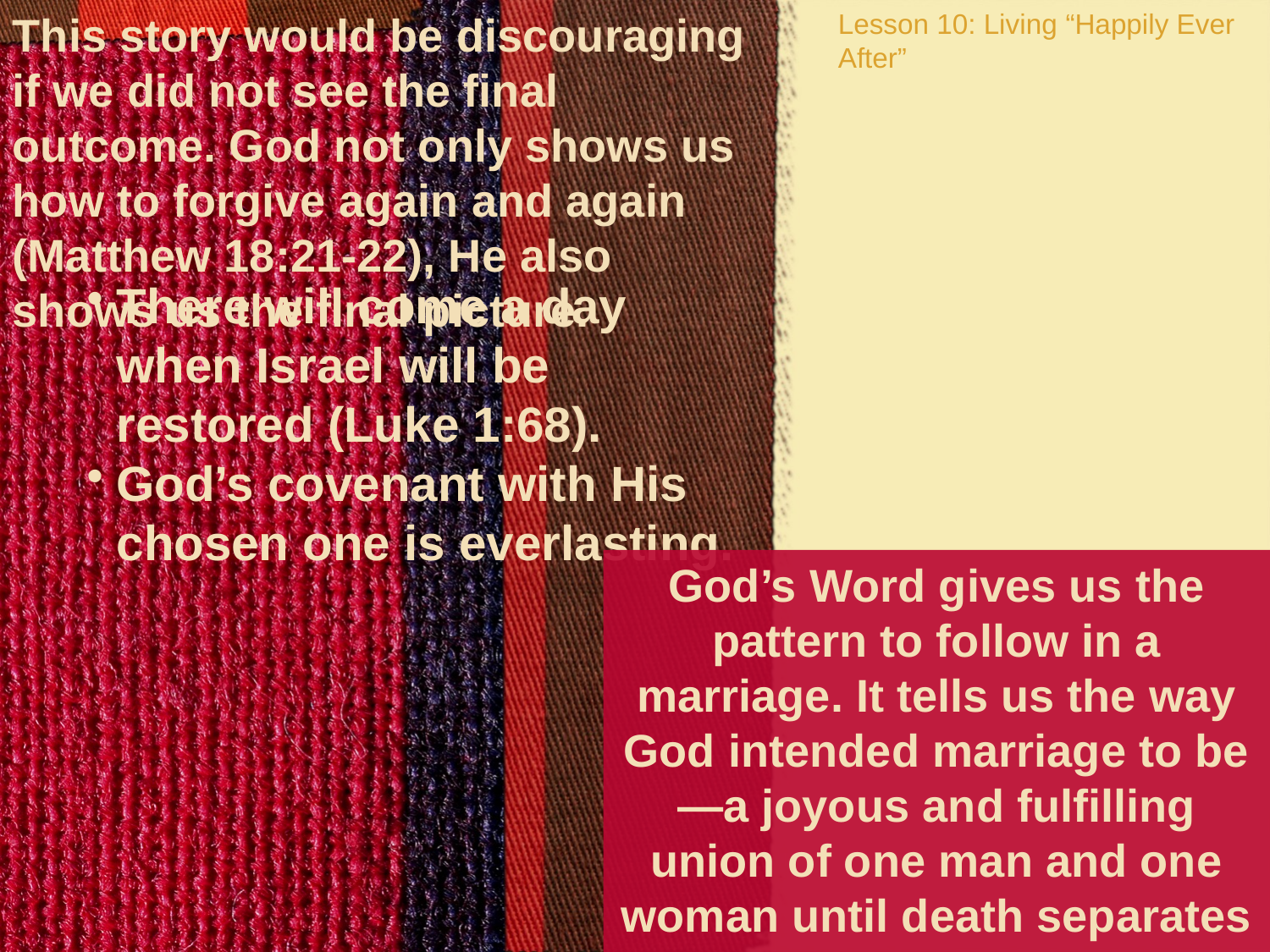

This story would be discouraging if we did not see the final outcome. God not only shows us how to forgive again and again (Matthew 18:21-22), He also shows us the final picture.
Lesson 10: Living “Happily Ever After”

There will come a day when Israel will be restored (Luke 1:68).
God’s covenant with His chosen one is everlasting.

God’s Word gives us the pattern to follow in a marriage. It tells us the way God intended marriage to be—a joyous and fulfilling union of one man and one woman until death separates them.